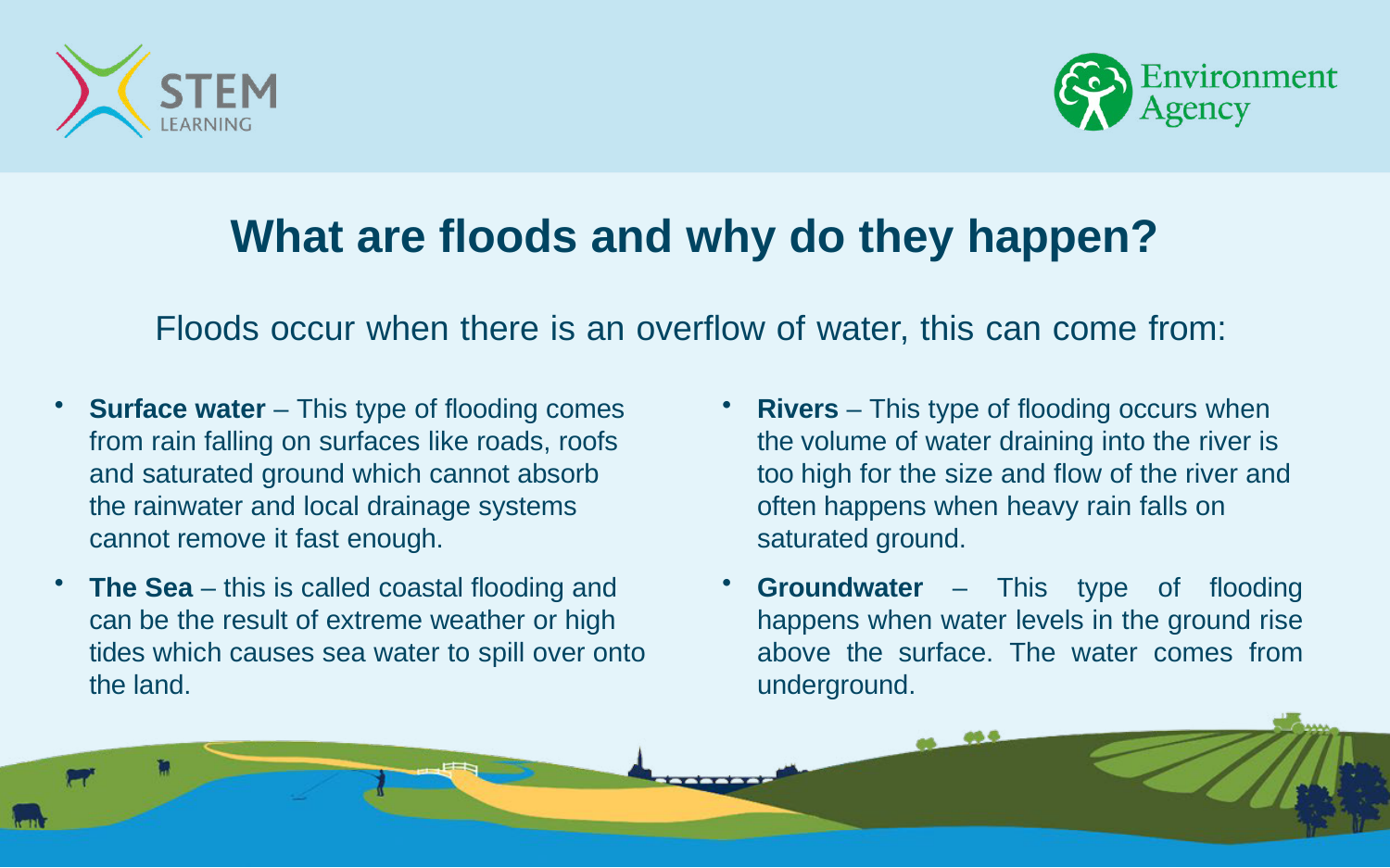

# What are floods and why do they happen?
Floods occur when there is an overflow of water, this can come from:
Surface water – This type of flooding comes from rain falling on surfaces like roads, roofs and saturated ground which cannot absorb the rainwater and local drainage systems cannot remove it fast enough.
The Sea – this is called coastal flooding and can be the result of extreme weather or high tides which causes sea water to spill over onto the land.
Rivers – This type of flooding occurs when the volume of water draining into the river is too high for the size and flow of the river and often happens when heavy rain falls on saturated ground.
Groundwater – This type of flooding happens when water levels in the ground rise above the surface. The water comes from underground.